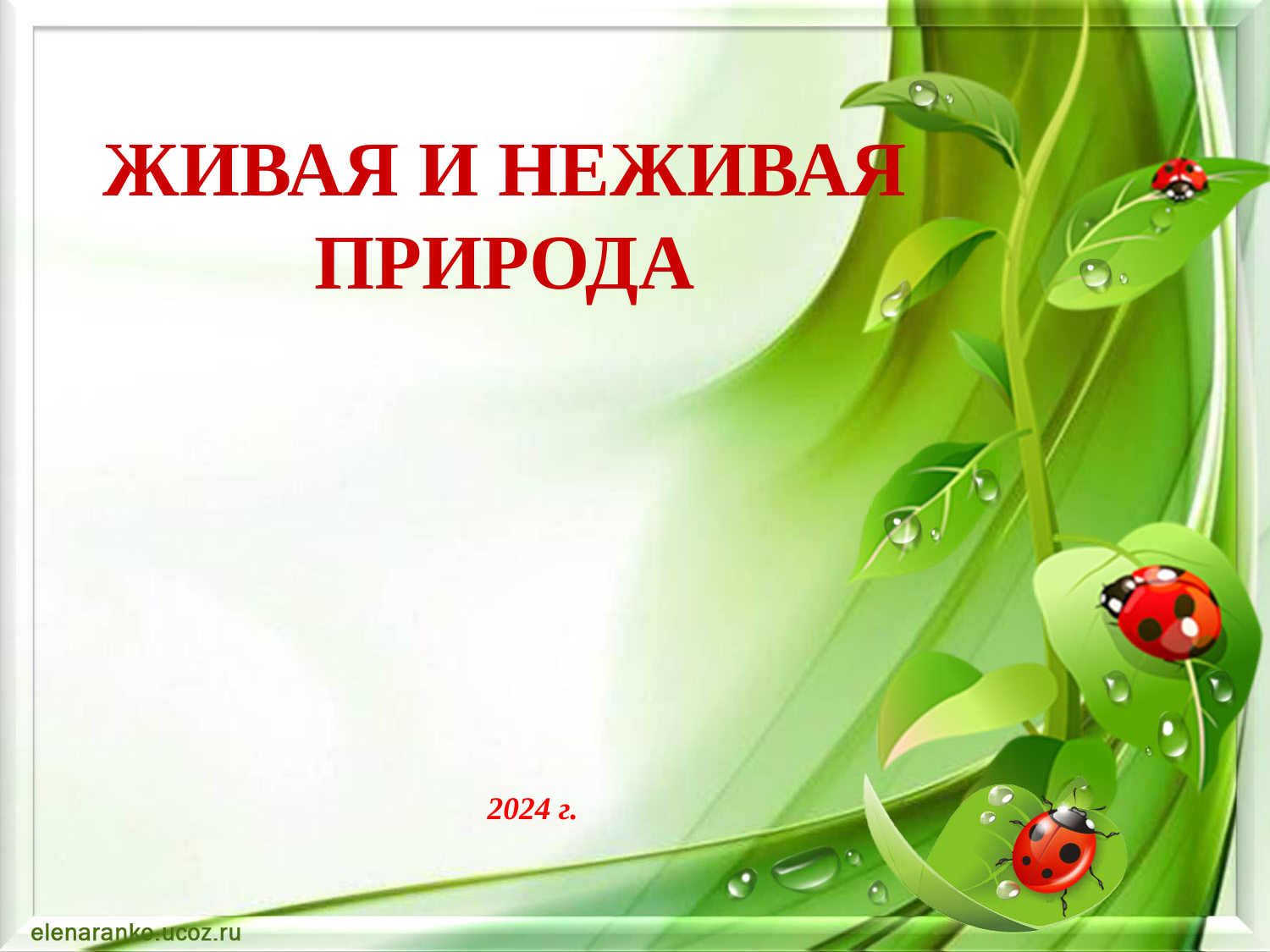

# ЖИВАЯ И НЕЖИВАЯ ПРИРОДА

                                              2024 г.